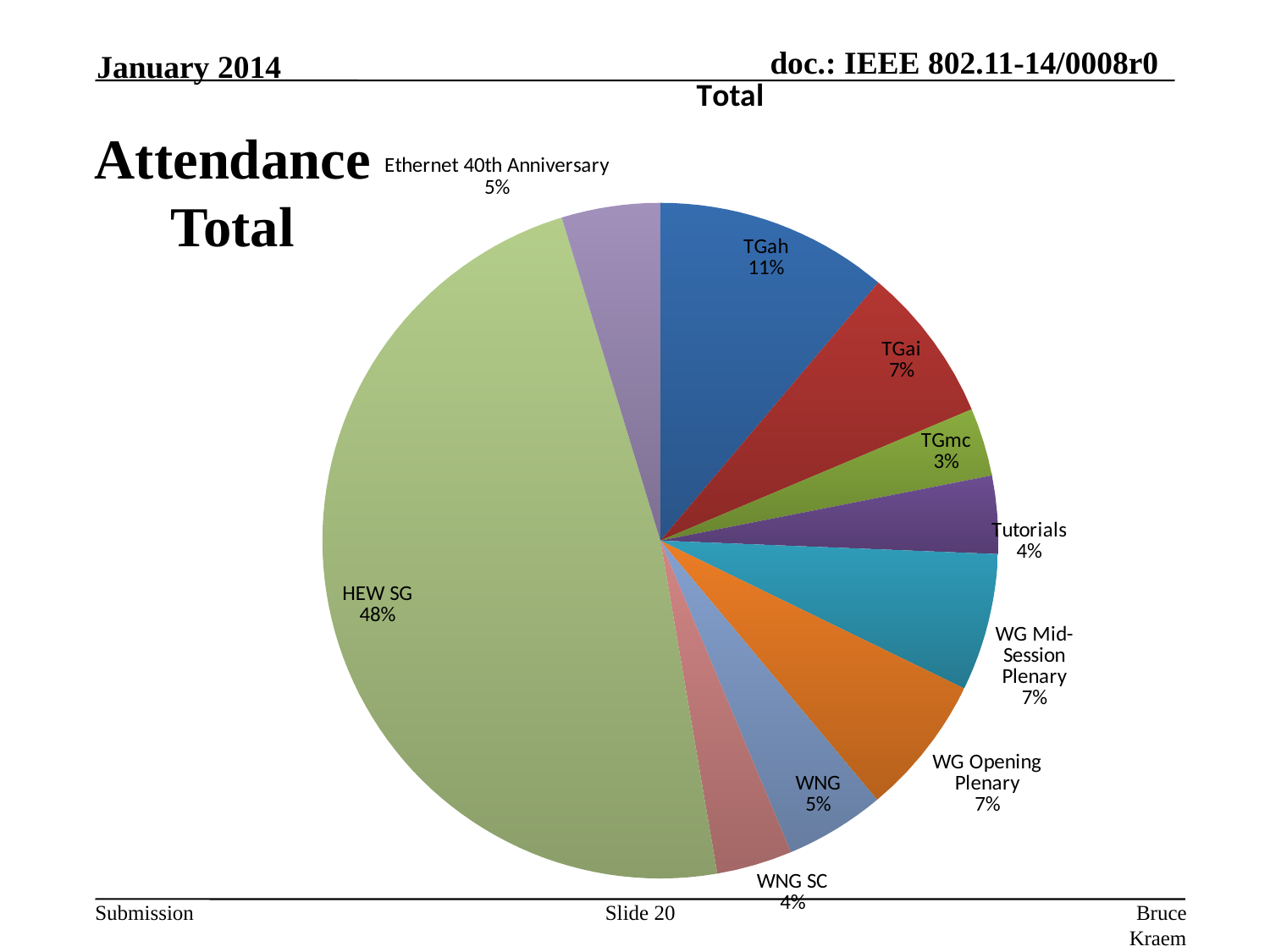

January 2014

### Chart:

| Category | Total |
|---|---|
| TGah | 431.0 |
| TGai | 289.0 |
| TGmc | 126.0 |
| Tutorials | 144.0 |
| WG Mid-Session Plenary | 254.0 |
| WG Opening Plenary | 259.0 |
| WNG | 184.0 |
| WNG SC | 140.0 |
| HEW SG | 1853.0 |
| Ethernet 40th Anniversary | 182.0 |
# Attendance Total
Slide 20
Bruce Kraemer, Marvell